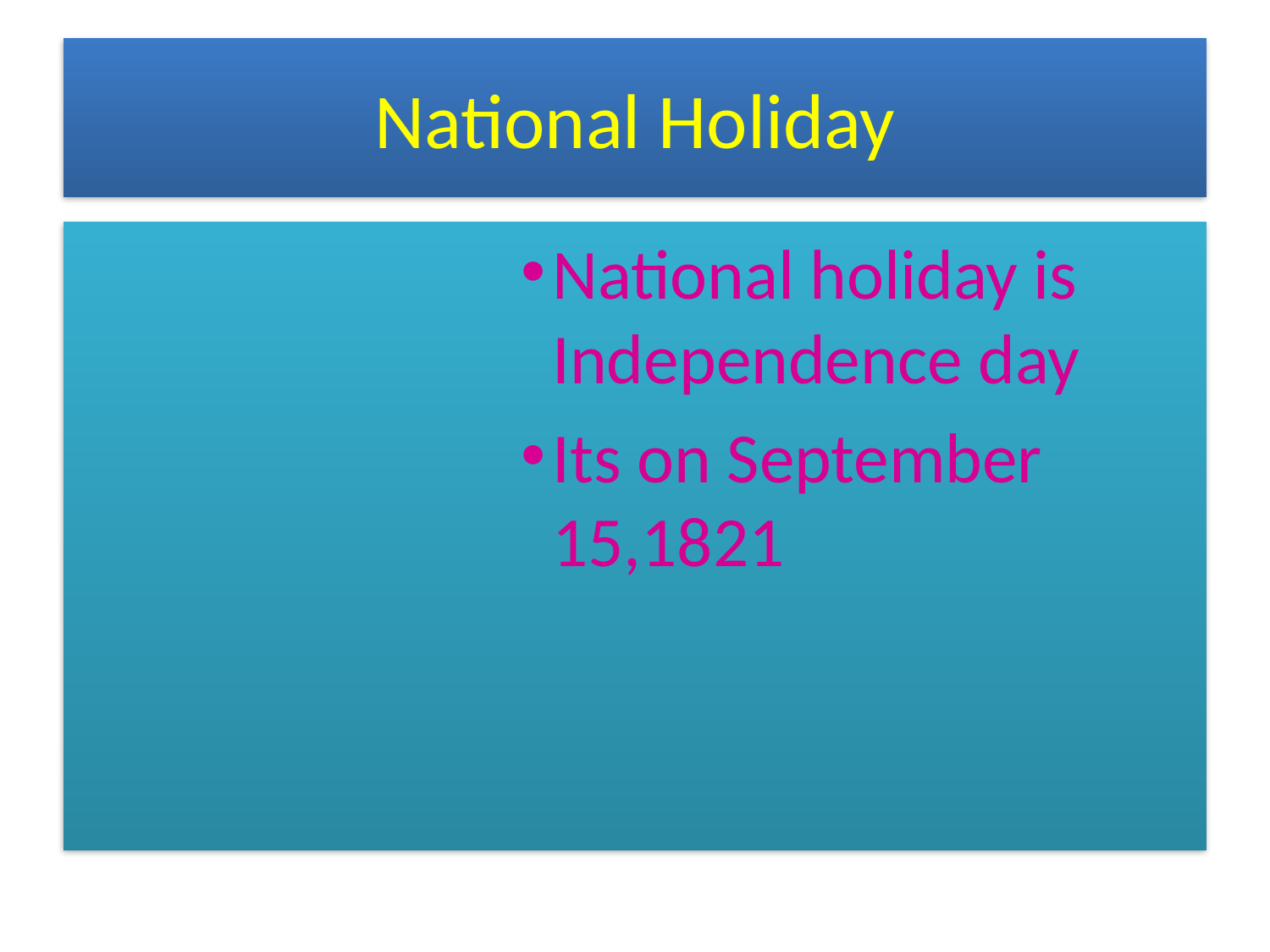

# National Holiday
National holiday is Independence day
Its on September 15,1821